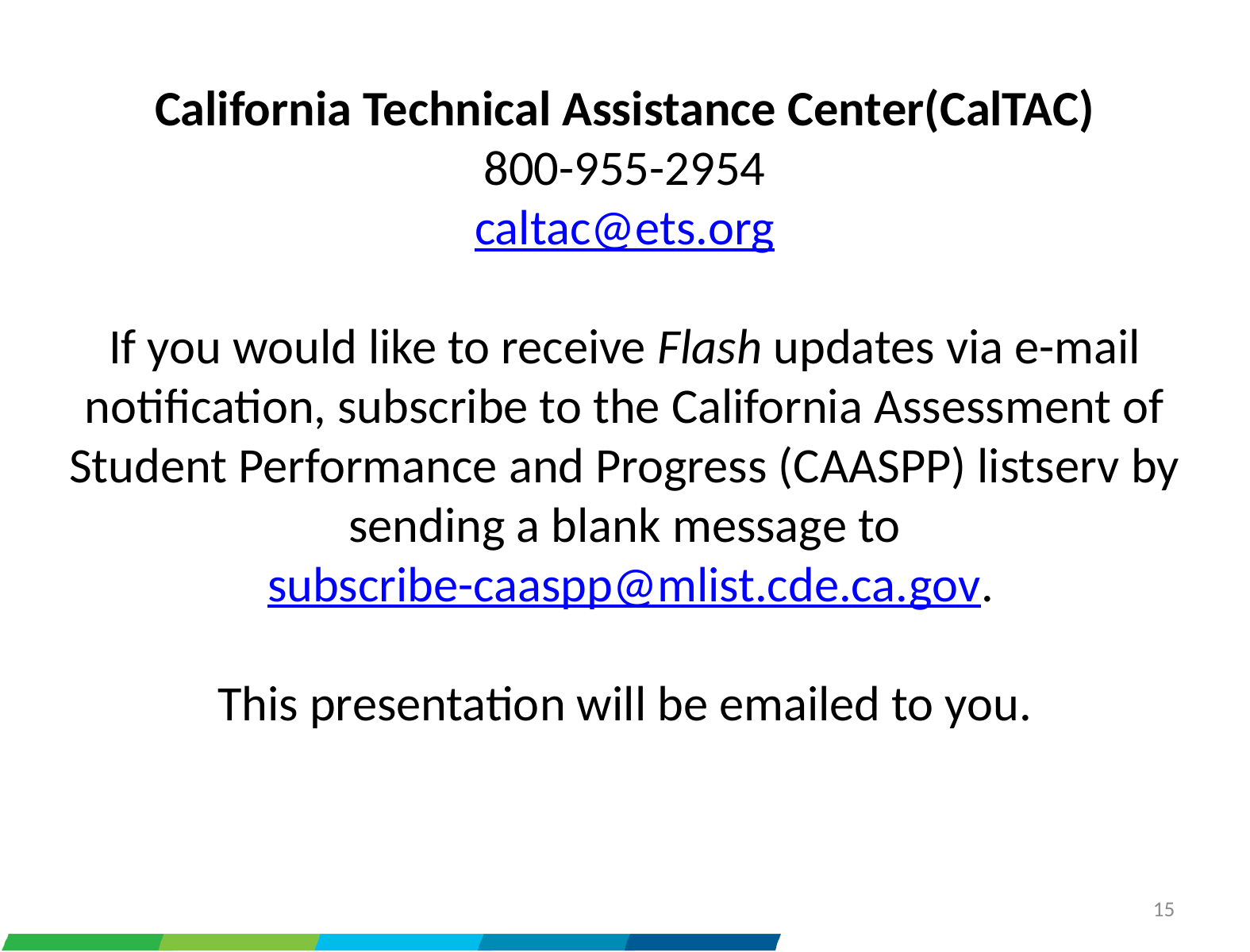

California Technical Assistance Center(CalTAC)
800-955-2954
caltac@ets.org

If you would like to receive Flash updates via e-mail notification, subscribe to the California Assessment of Student Performance and Progress (CAASPP) listserv by sending a blank message to
 subscribe-caaspp@mlist.cde.ca.gov.

This presentation will be emailed to you.
15